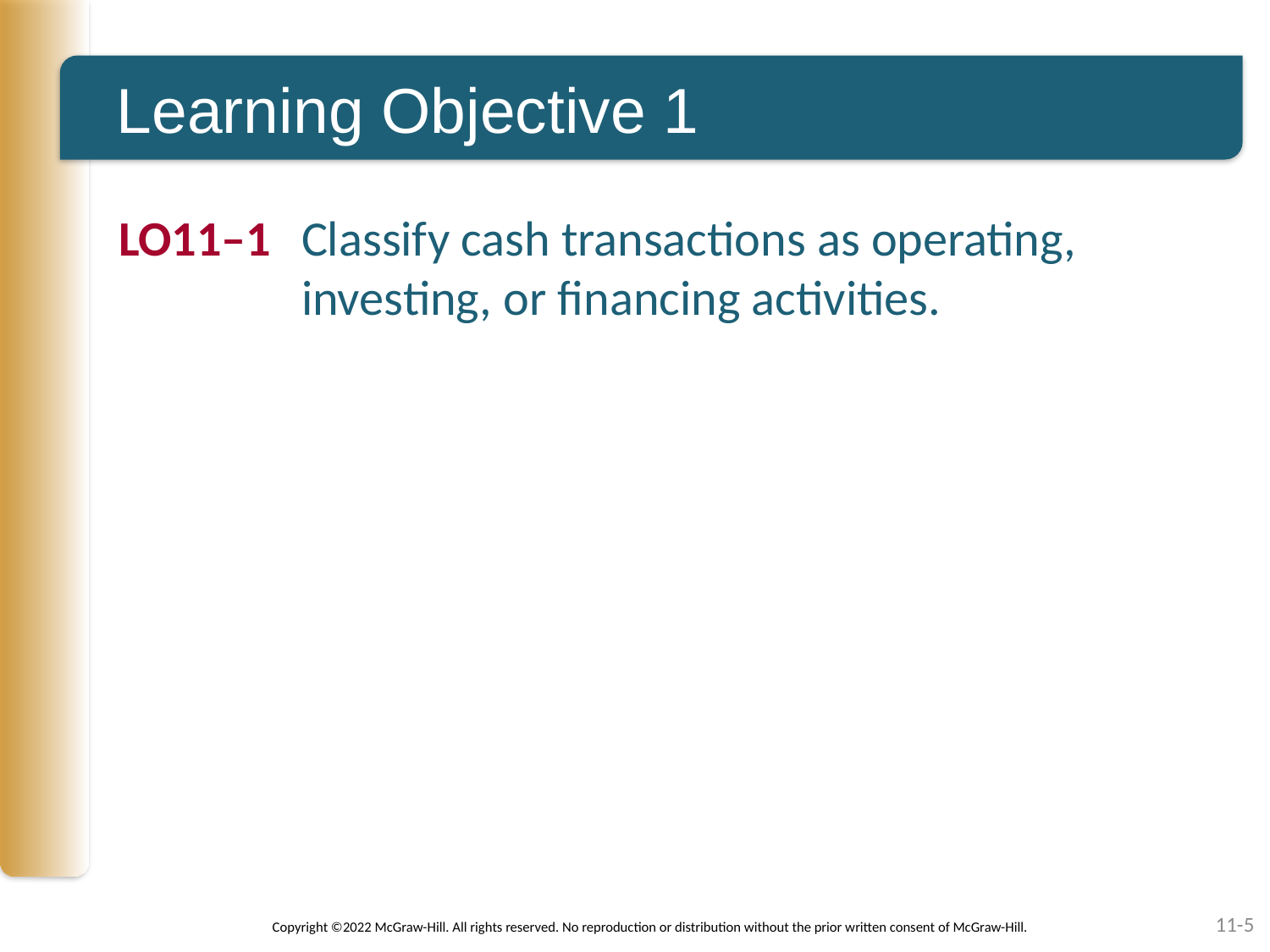

# Learning Objective 1
LO11–1	Classify cash transactions as operating, investing, or financing activities.
11-5
Copyright ©2022 McGraw-Hill. All rights reserved. No reproduction or distribution without the prior written consent of McGraw-Hill.